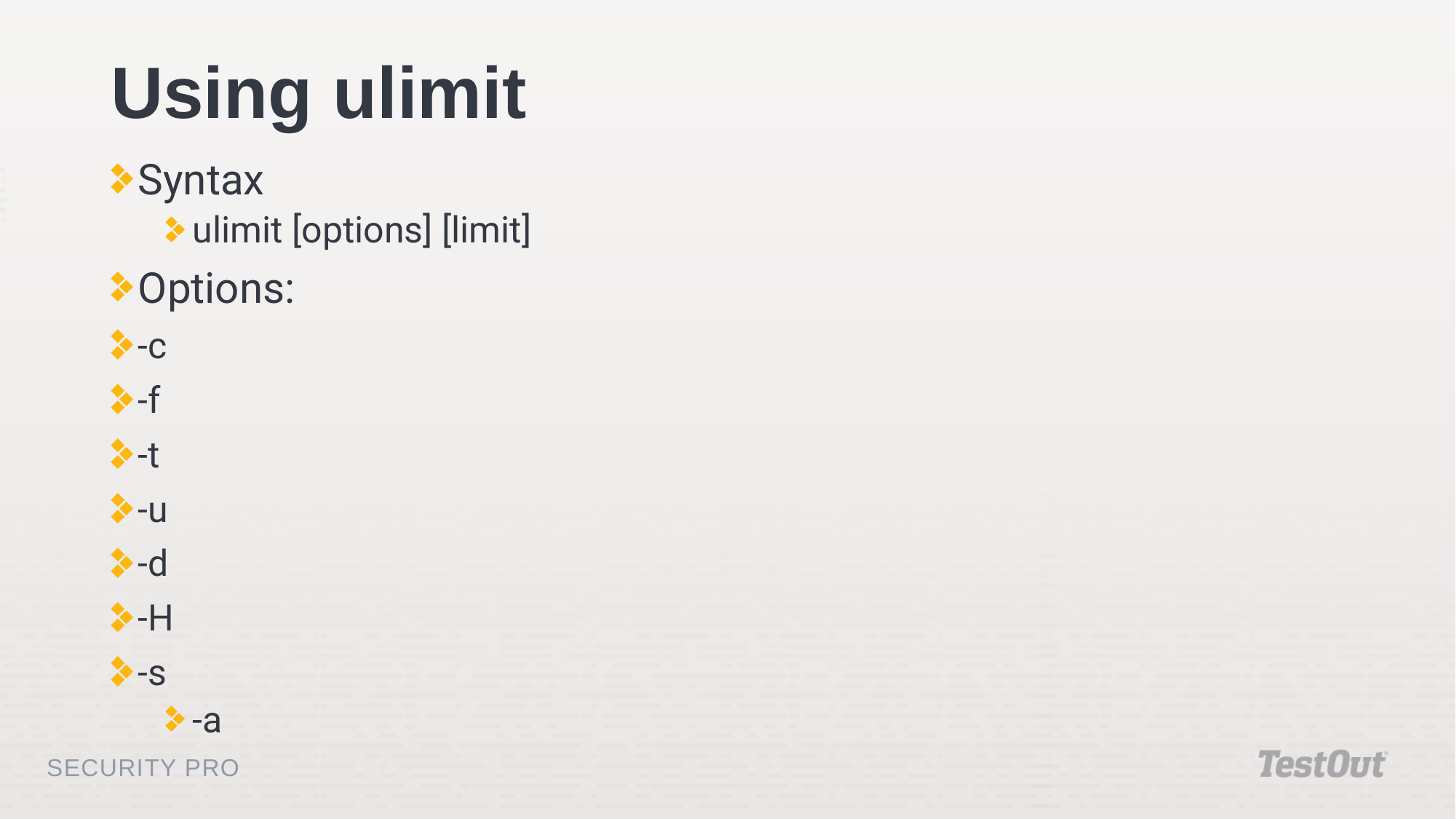

# Using ulimit
Syntax
ulimit [options] [limit]
Options:
-c
-f
-t
-u
-d
-H
-s
-a
Security Pro